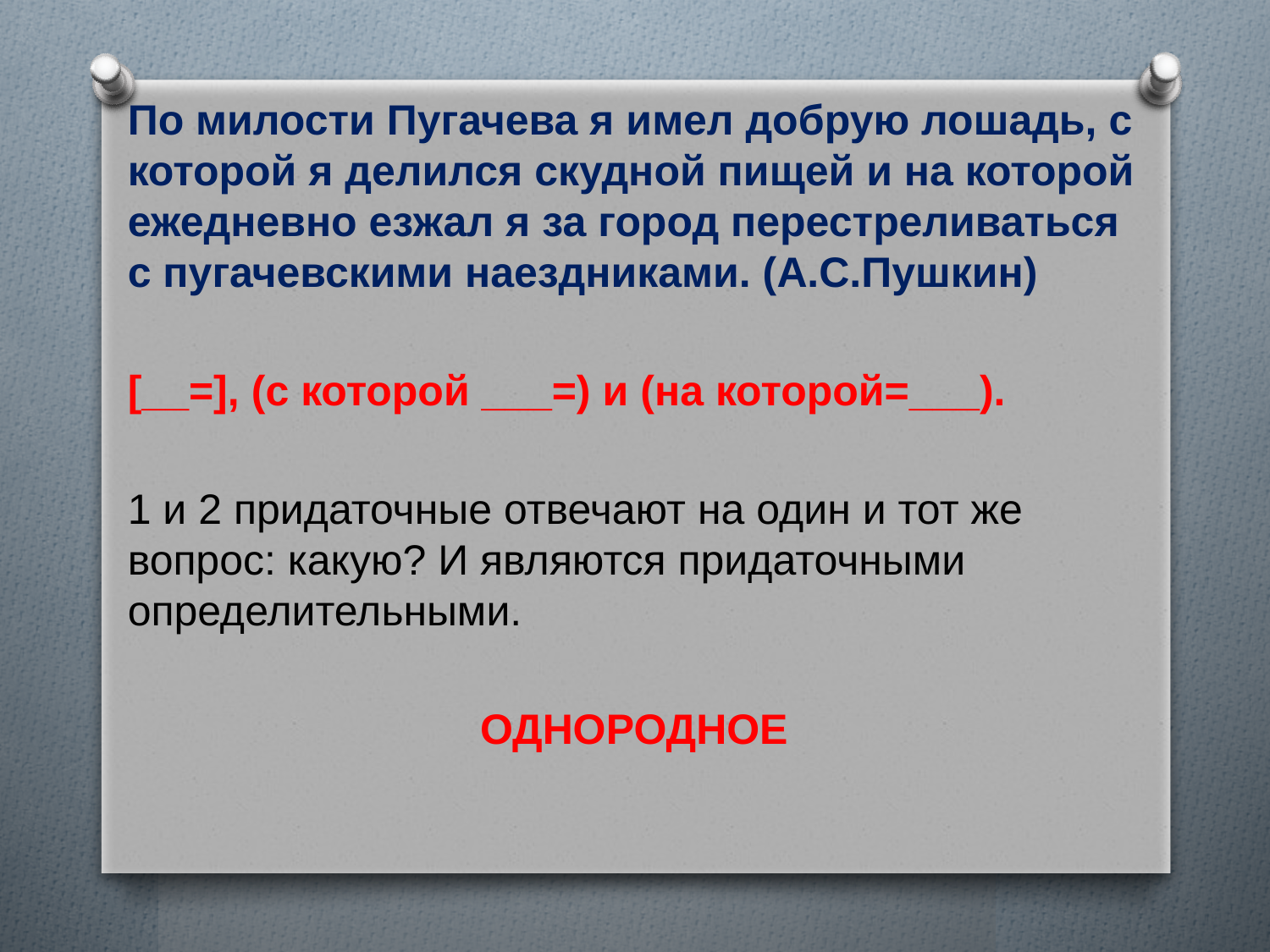

По милости Пугачева я имел добрую лошадь, с которой я делился скудной пищей и на которой ежедневно езжал я за город перестреливаться с пугачевскими наездниками. (А.С.Пушкин)

[__=], (с которой ___=) и (на которой=___).

1 и 2 придаточные отвечают на один и тот же вопрос: какую? И являются придаточными определительными.

ОДНОРОДНОЕ